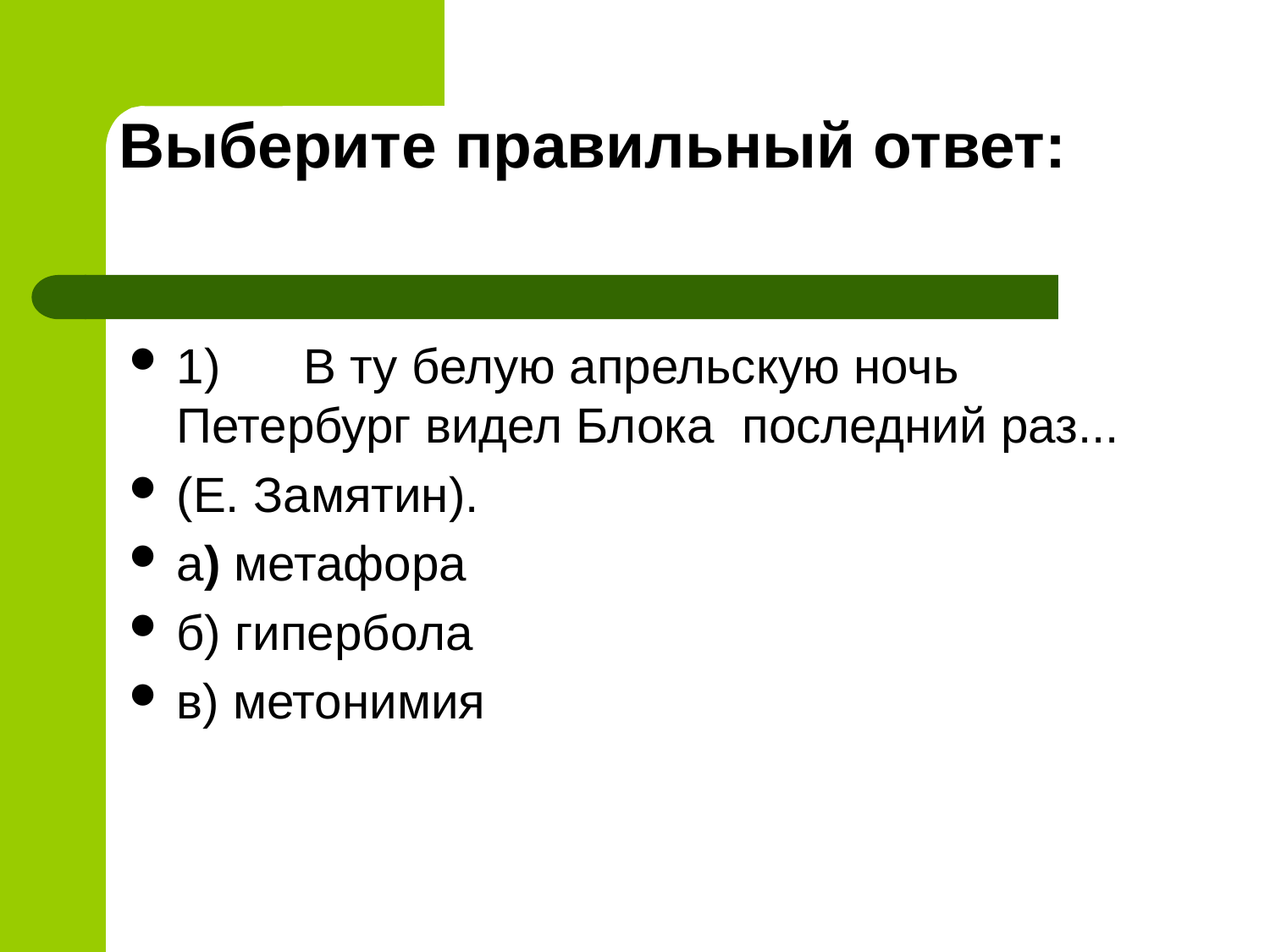

# Выберите правильный ответ:
1)	В ту белую апрельскую ночь Петербург видел Блока  последний раз...
(Е. Замятин).
а) метафора
б) гипербола
в) метонимия